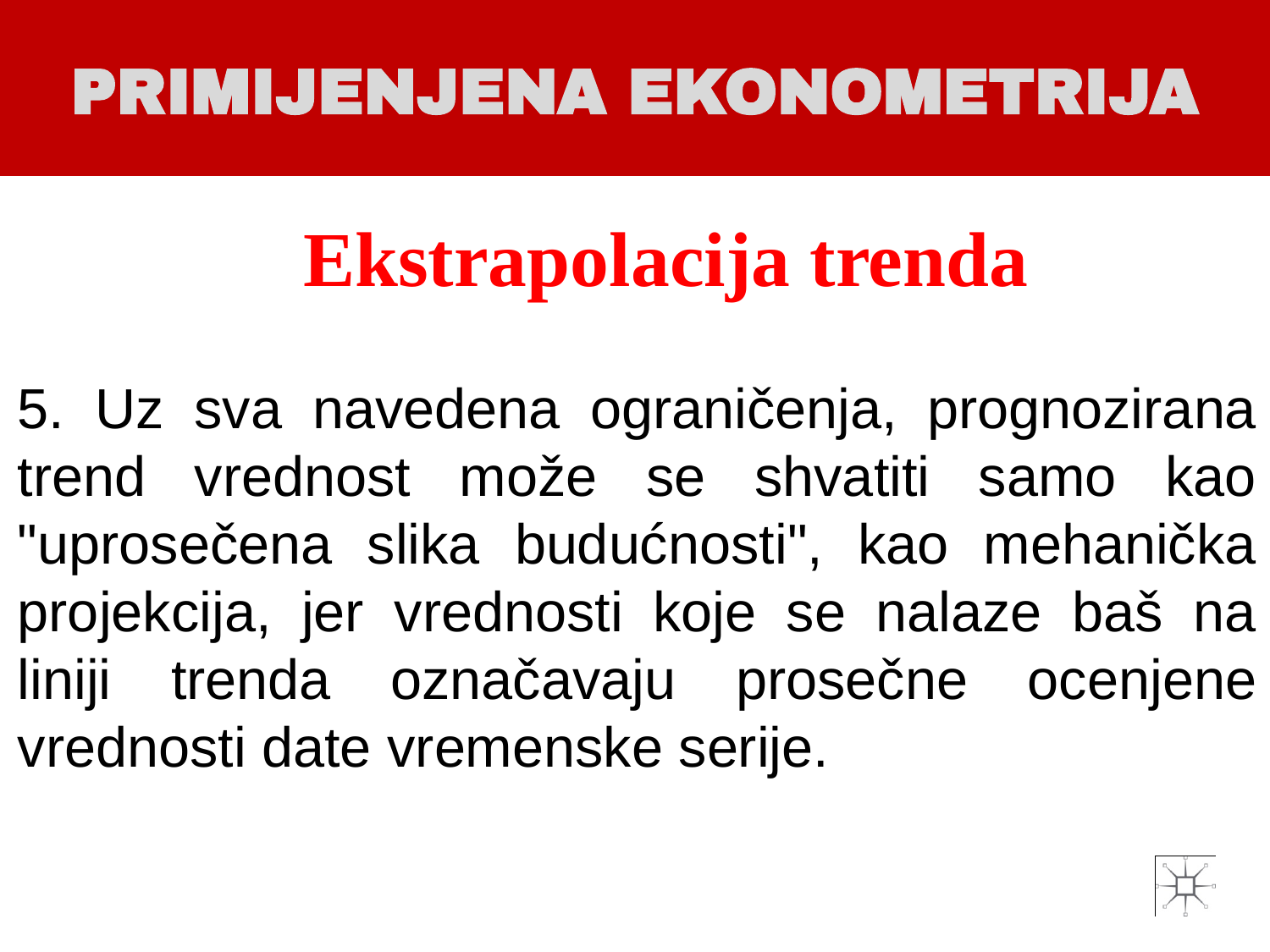

PRIMIJENJENA EKONOMETRIJA
# Ekstrapolacija trenda
5. Uz sva navedena ograničenja, prognozirana trend vrednost može se shvatiti samo kao "uprosečena slika budućnosti", kao mehanička projekcija, jer vrednosti koje se nalaze baš na liniji trenda označavaju prosečne ocenjene vrednosti date vremenske serije.